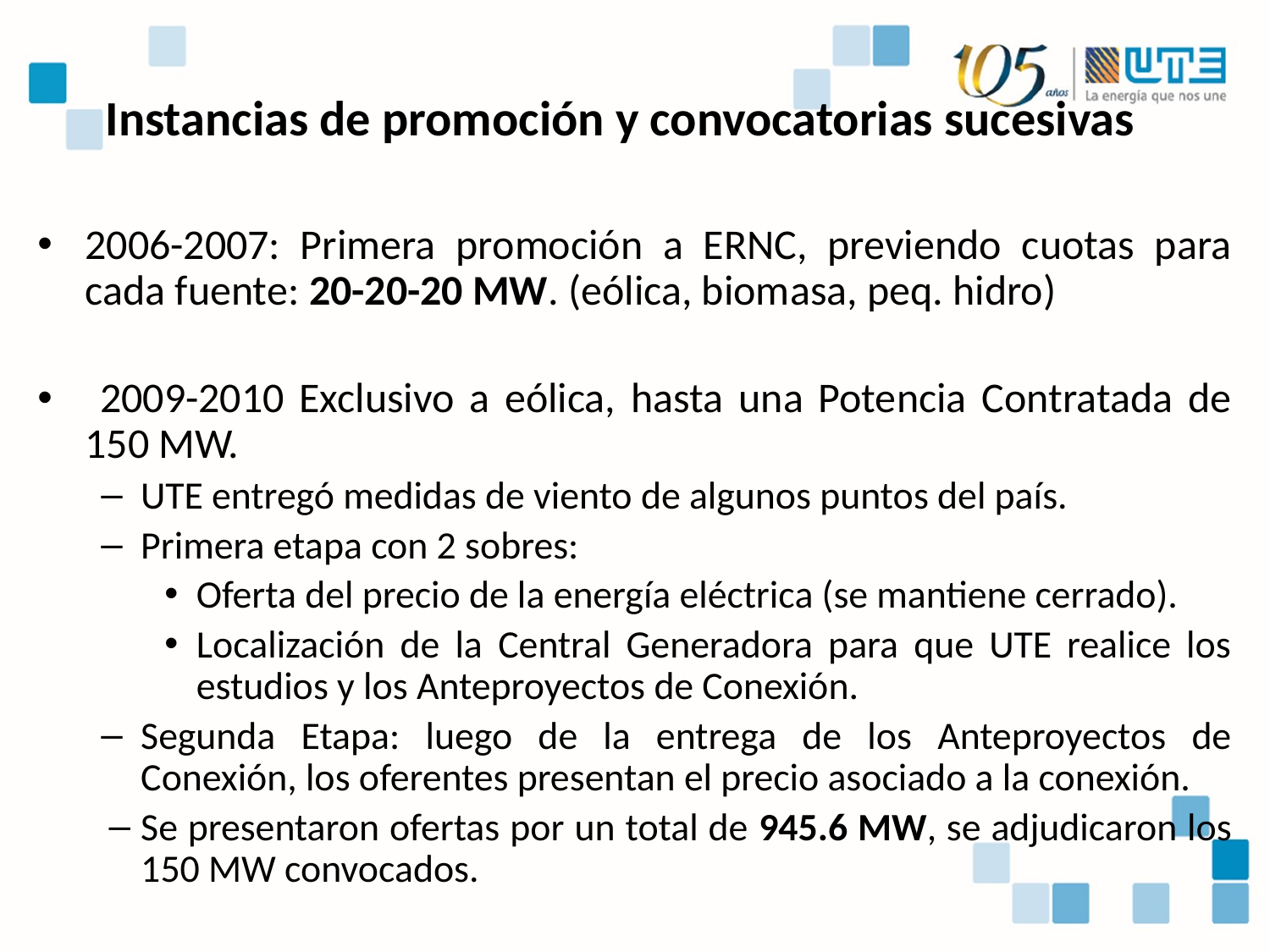

Instancias de promoción y convocatorias sucesivas
2006-2007: Primera promoción a ERNC, previendo cuotas para cada fuente: 20-20-20 MW. (eólica, biomasa, peq. hidro)

 2009-2010 Exclusivo a eólica, hasta una Potencia Contratada de 150 MW.
UTE entregó medidas de viento de algunos puntos del país.
Primera etapa con 2 sobres:
Oferta del precio de la energía eléctrica (se mantiene cerrado).
Localización de la Central Generadora para que UTE realice los estudios y los Anteproyectos de Conexión.
Segunda Etapa: luego de la entrega de los Anteproyectos de Conexión, los oferentes presentan el precio asociado a la conexión.
Se presentaron ofertas por un total de 945.6 MW, se adjudicaron los 150 MW convocados.